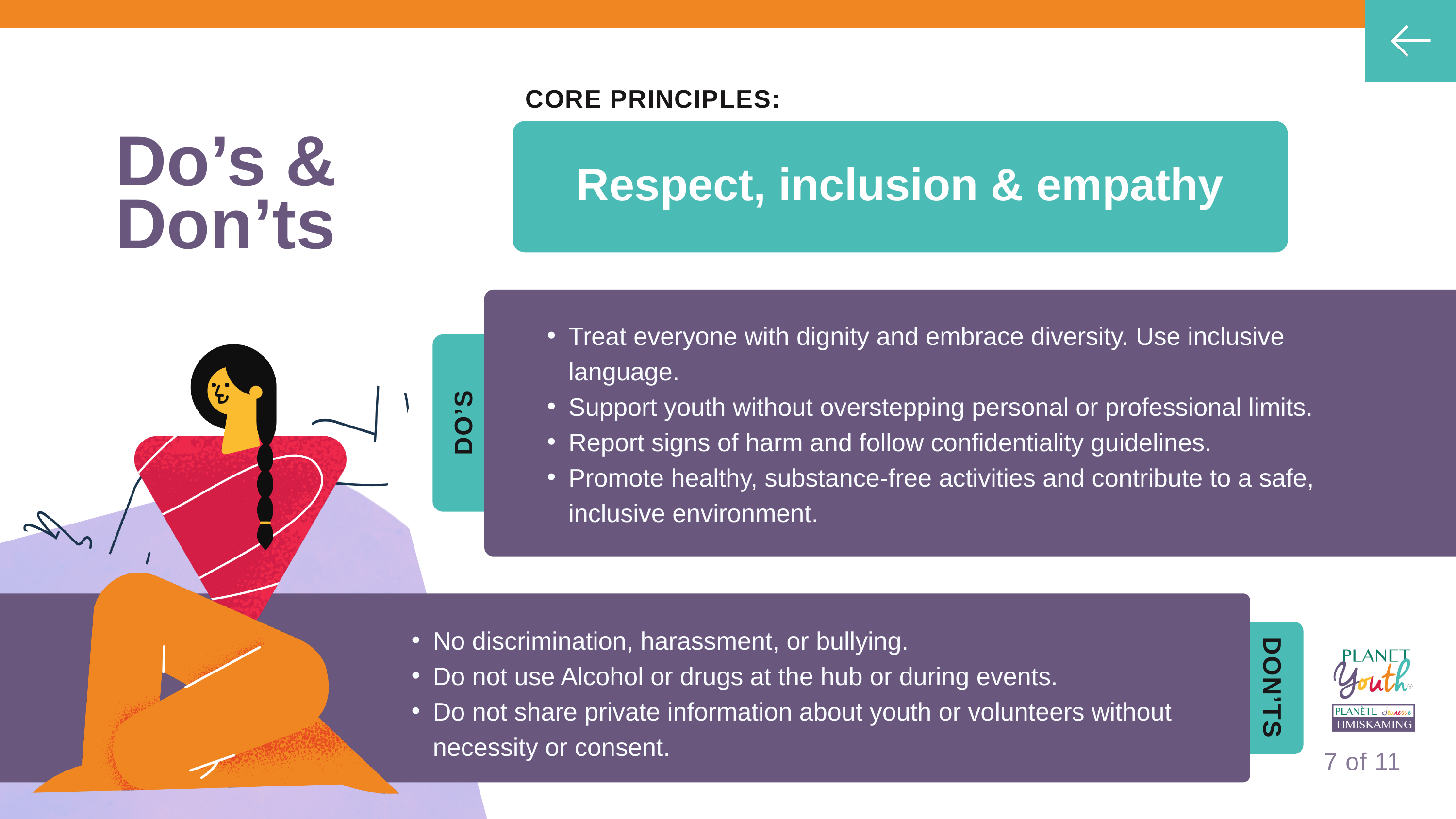

CORE PRINCIPLES:

Do’s & Don’ts
Respect, inclusion & empathy

Treat everyone with dignity and embrace diversity. Use inclusive language.
Support youth without overstepping personal or professional limits.
Report signs of harm and follow confidentiality guidelines.
Promote healthy, substance-free activities and contribute to a safe, inclusive environment.

DO’S

No discrimination, harassment, or bullying.
Do not use Alcohol or drugs at the hub or during events.
Do not share private information about youth or volunteers without necessity or consent.

DON’TS
7 of 11